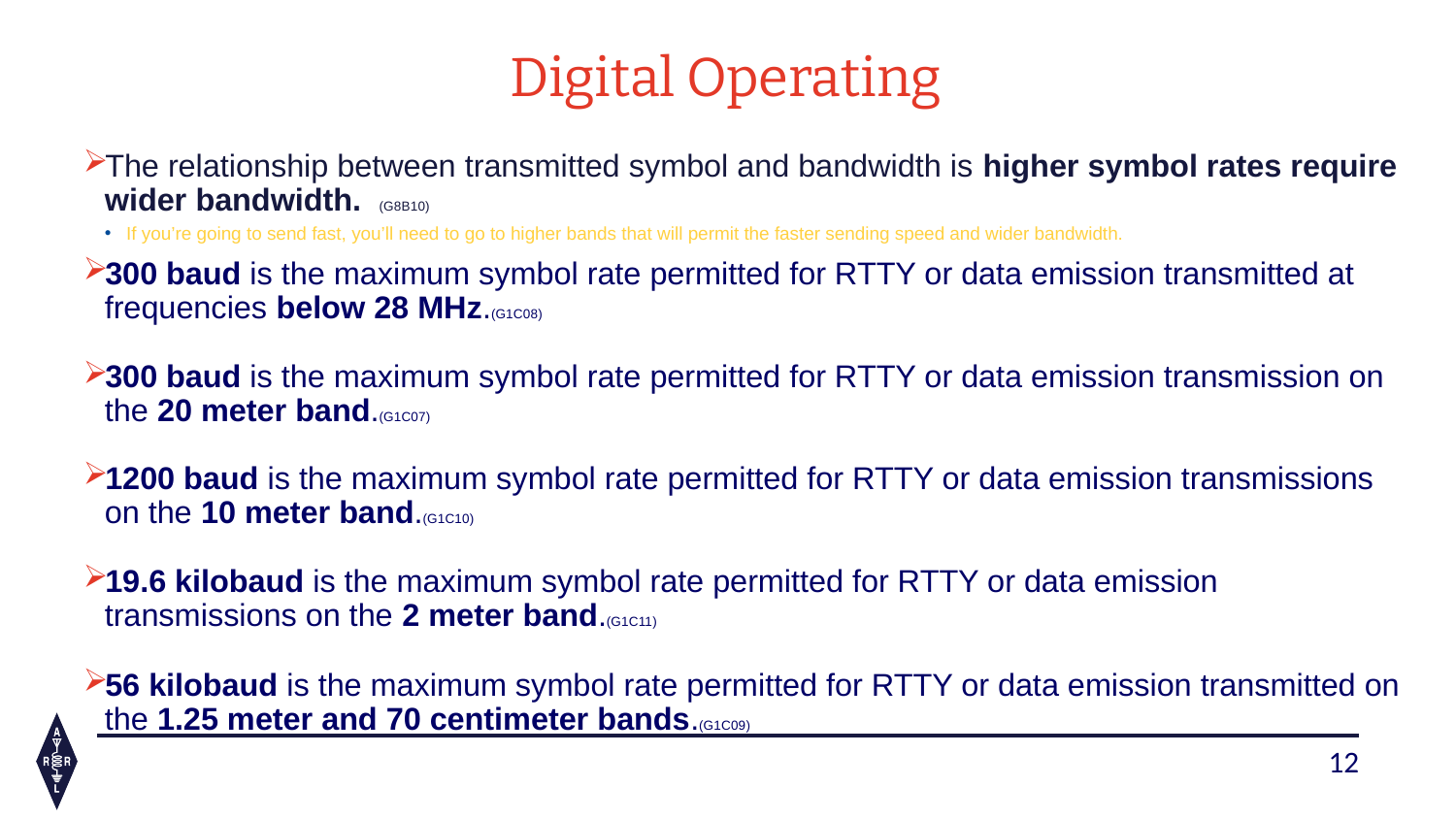

# Digital Operating
The relationship between transmitted symbol and bandwidth is higher symbol rates require wider bandwidth.  (G8B10)
If you’re going to send fast, you’ll need to go to higher bands that will permit the faster sending speed and wider bandwidth.
300 baud is the maximum symbol rate permitted for RTTY or data emission transmitted at frequencies below 28 MHz.(G1C08)

300 baud is the maximum symbol rate permitted for RTTY or data emission transmission on the 20 meter band.(G1C07)

1200 baud is the maximum symbol rate permitted for RTTY or data emission transmissions on the 10 meter band.(G1C10)

19.6 kilobaud is the maximum symbol rate permitted for RTTY or data emission transmissions on the 2 meter band.(G1C11)

56 kilobaud is the maximum symbol rate permitted for RTTY or data emission transmitted on the 1.25 meter and 70 centimeter bands.(G1C09)

12